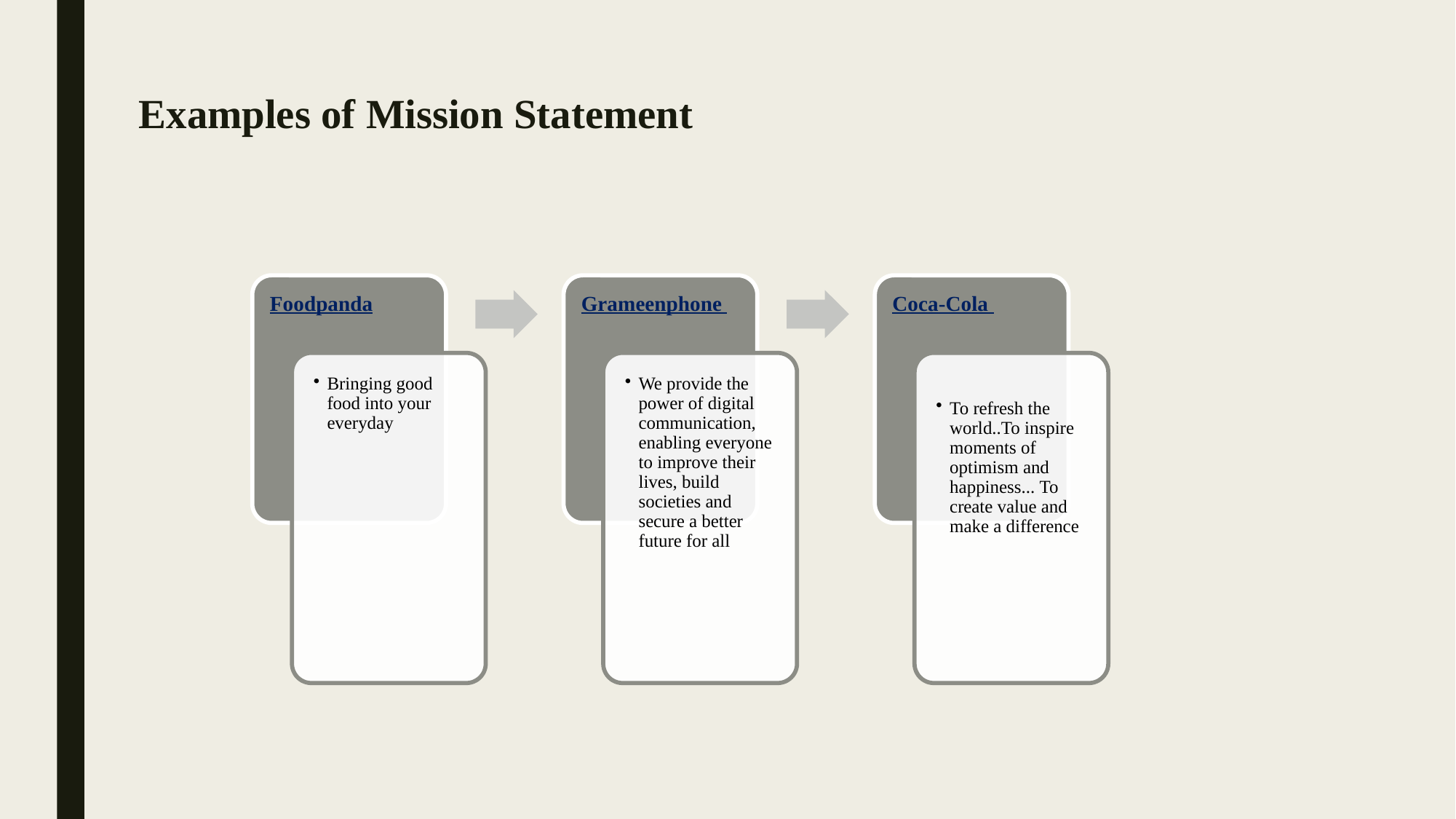

#
Examples of Mission Statement
Foodpanda
Bringing good food into your everyday

Grameenphone
We provide the power of digital communication, enabling everyone to improve their lives, build societies and secure a better future for all

Coca-Cola

To refresh the world..To inspire moments of optimism and happiness... To create value and make a difference